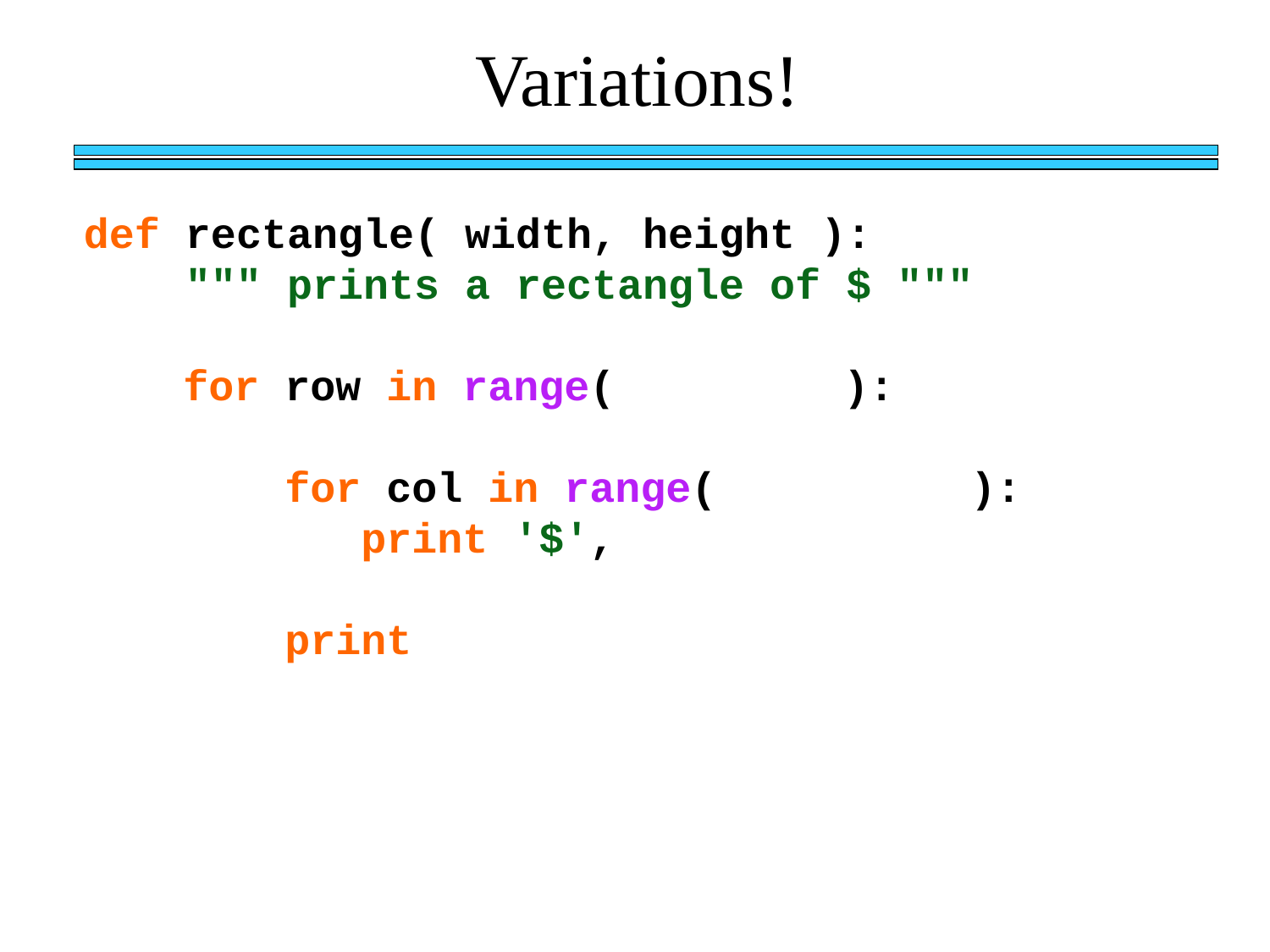

# Variations!

def rectangle( width, height ):
    """ prints a rectangle of $ """
for row in range(         ):

    for col in range(          ):
       print '$',

    print